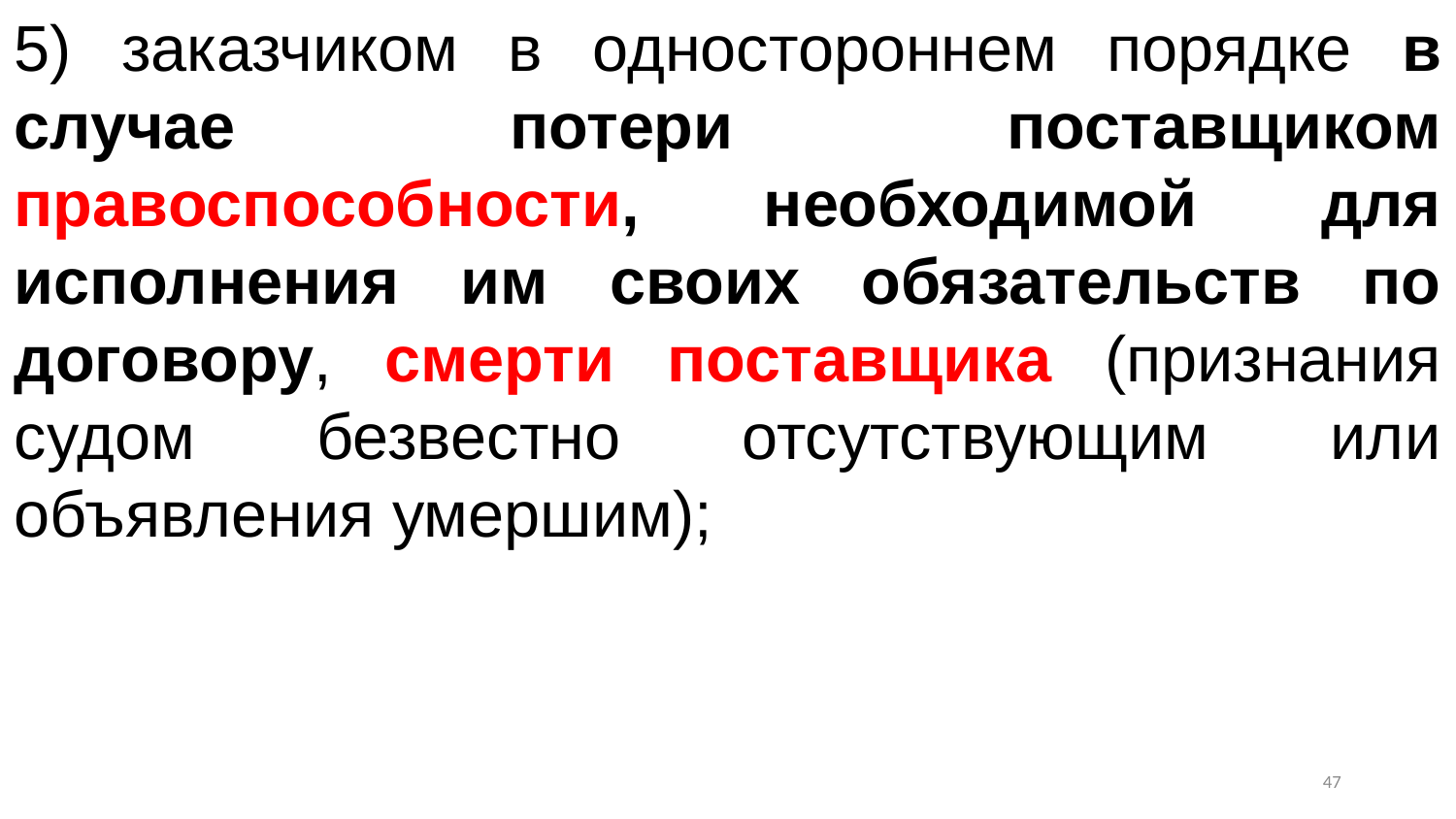

5) заказчиком в одностороннем порядке в случае потери поставщиком правоспособности, необходимой для исполнения им своих обязательств по договору, смерти поставщика (признания судом безвестно отсутствующим или объявления умершим);
47